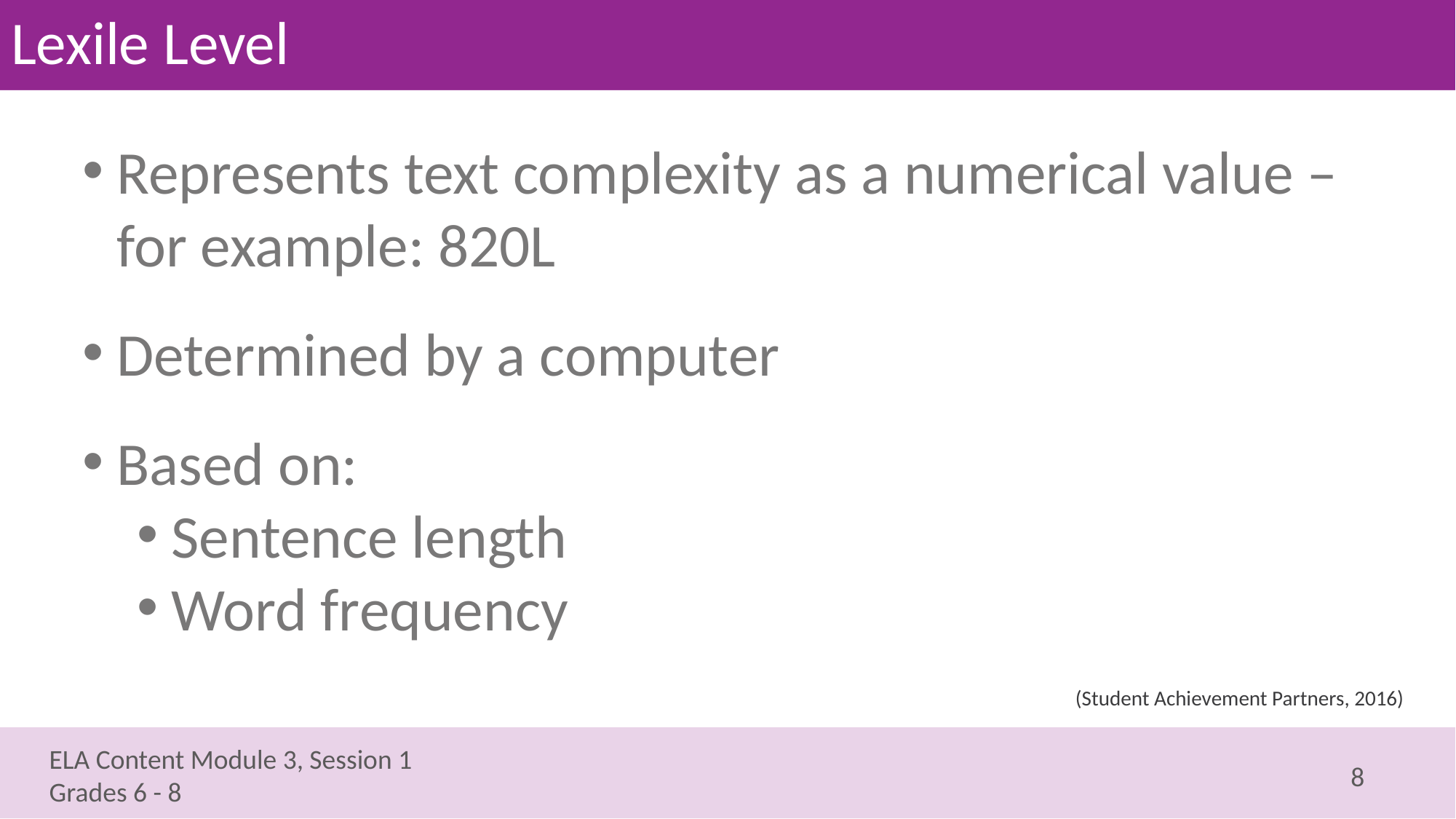

# Lexile Level
Represents text complexity as a numerical value – for example: 820L

Determined by a computer

Based on:
Sentence length
Word frequency
(Student Achievement Partners, 2016)
8